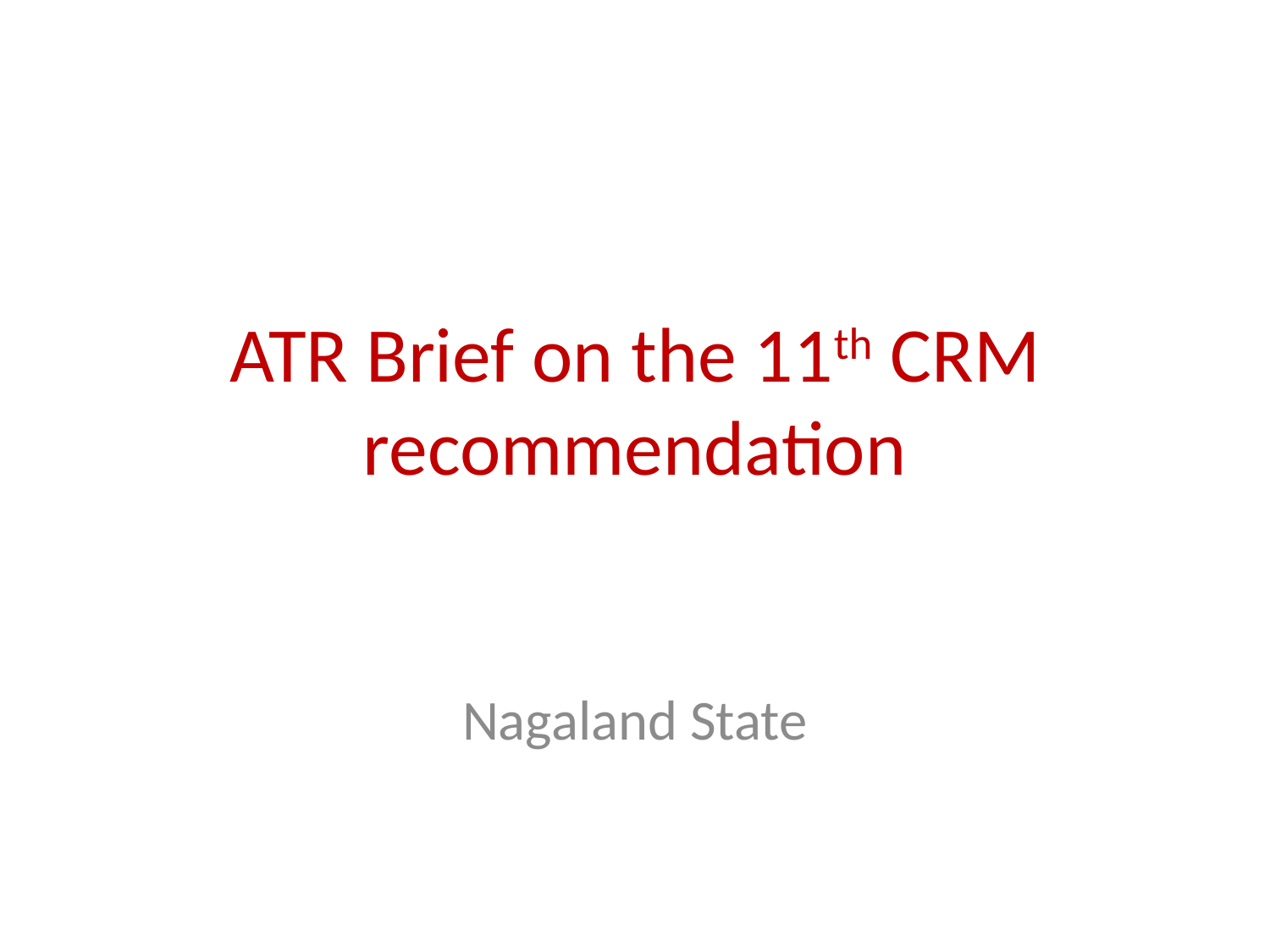

# ATR Brief on the 11th CRM recommendation
Nagaland State